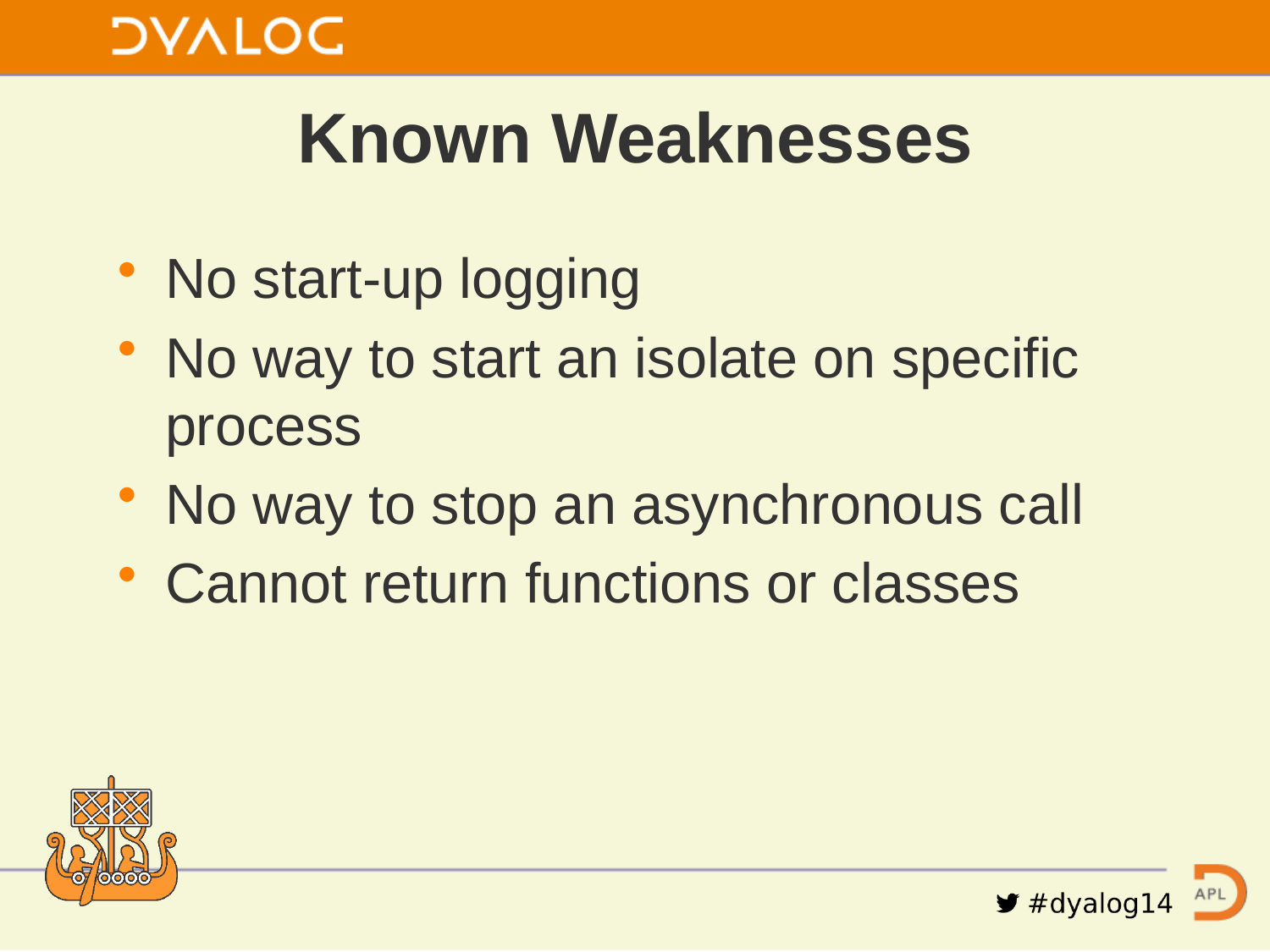

# Known Weaknesses
No start-up logging
No way to start an isolate on specific process
No way to stop an asynchronous call
Cannot return functions or classes